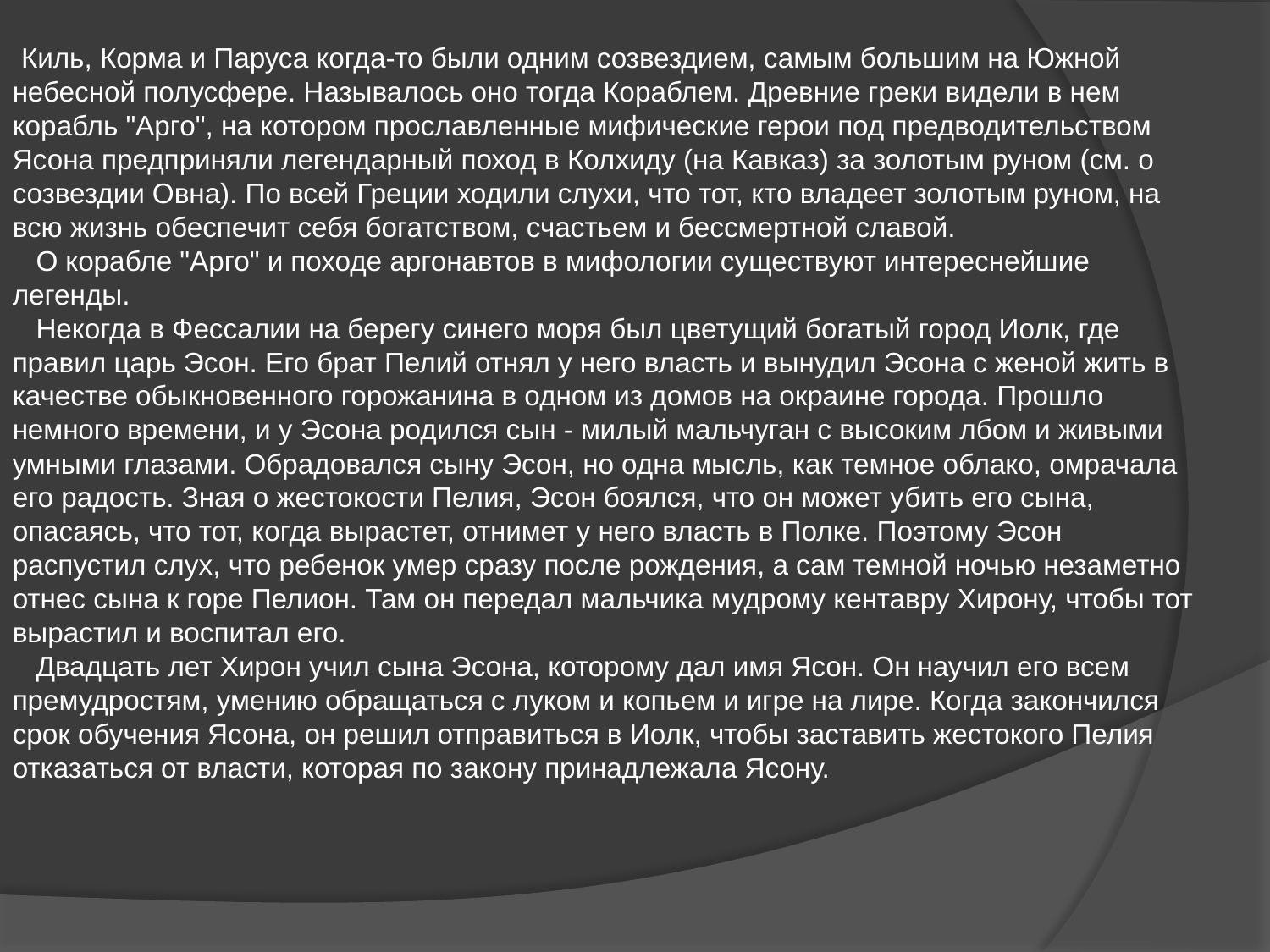

Киль, Корма и Паруса когда-то были одним созвездием, самым большим на Южной небесной полусфере. Называлось оно тогда Кораблем. Древние греки видели в нем корабль "Арго", на котором прославленные мифические герои под предводительством Ясона предприняли легендарный поход в Колхиду (на Кавказ) за золотым руном (см. о созвездии Овна). По всей Греции ходили слухи, что тот, кто владеет золотым руном, на всю жизнь обеспечит себя богатством, счастьем и бессмертной славой.
   О корабле "Арго" и походе аргонавтов в мифологии существуют интереснейшие легенды.
   Некогда в Фессалии на берегу синего моря был цветущий богатый город Иолк, где правил царь Эсон. Его брат Пелий отнял у него власть и вынудил Эсона с женой жить в качестве обыкновенного горожанина в одном из домов на окраине города. Прошло немного времени, и у Эсона родился сын - милый мальчуган с высоким лбом и живыми умными глазами. Обрадовался сыну Эсон, но одна мысль, как темное облако, омрачала его радость. Зная о жестокости Пелия, Эсон боялся, что он может убить его сына, опасаясь, что тот, когда вырастет, отнимет у него власть в Полке. Поэтому Эсон распустил слух, что ребенок умер сразу после рождения, а сам темной ночью незаметно отнес сына к горе Пелион. Там он передал мальчика мудрому кентавру Хирону, чтобы тот вырастил и воспитал его.
   Двадцать лет Хирон учил сына Эсона, которому дал имя Ясон. Он научил его всем премудростям, умению обращаться с луком и копьем и игре на лире. Когда закончился срок обучения Ясона, он решил отправиться в Иолк, чтобы заставить жестокого Пелия отказаться от власти, которая по закону принадлежала Ясону.